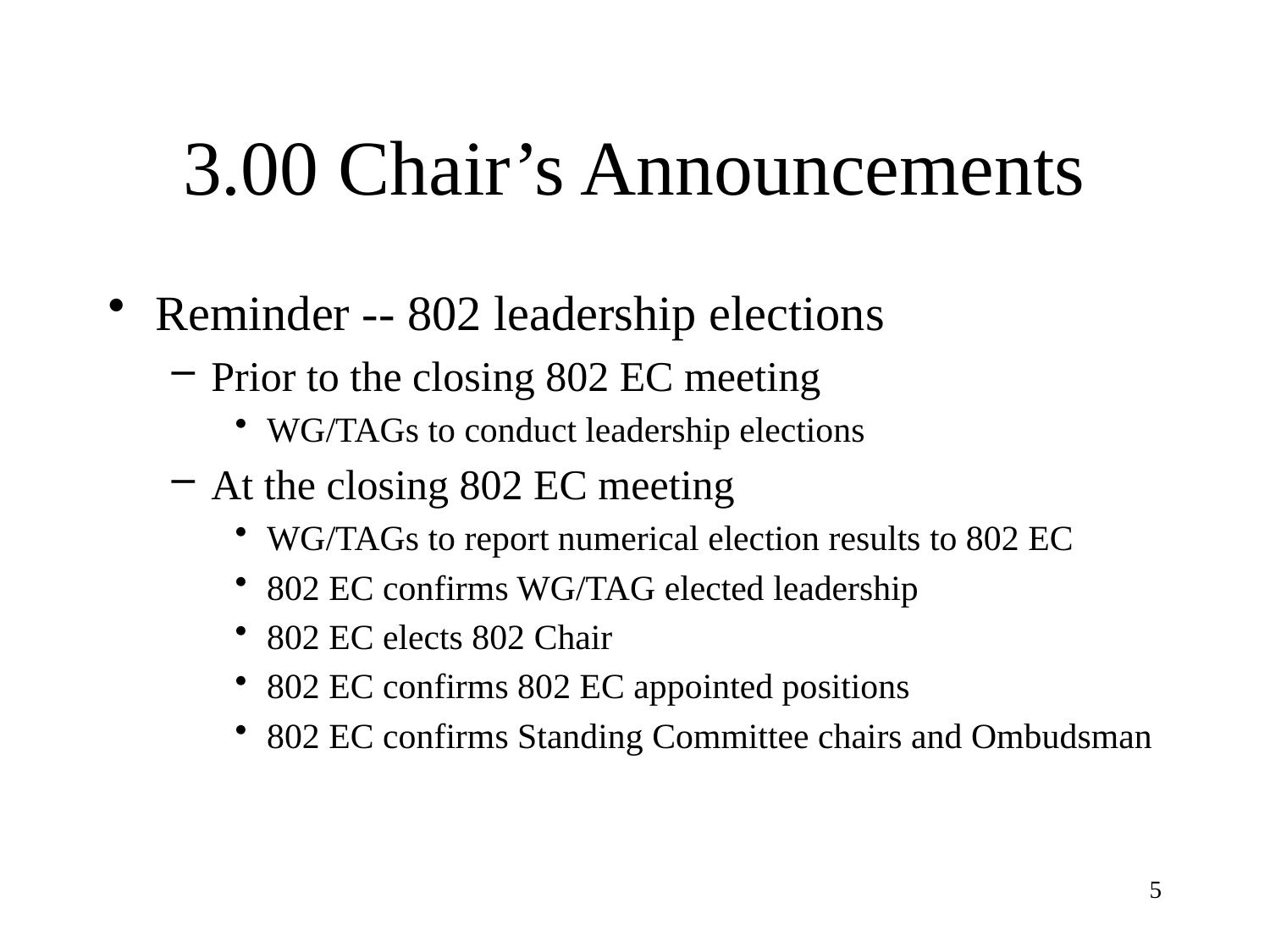

# 3.00 Chair’s Announcements
Reminder -- 802 leadership elections
Prior to the closing 802 EC meeting
WG/TAGs to conduct leadership elections
At the closing 802 EC meeting
WG/TAGs to report numerical election results to 802 EC
802 EC confirms WG/TAG elected leadership
802 EC elects 802 Chair
802 EC confirms 802 EC appointed positions
802 EC confirms Standing Committee chairs and Ombudsman
5